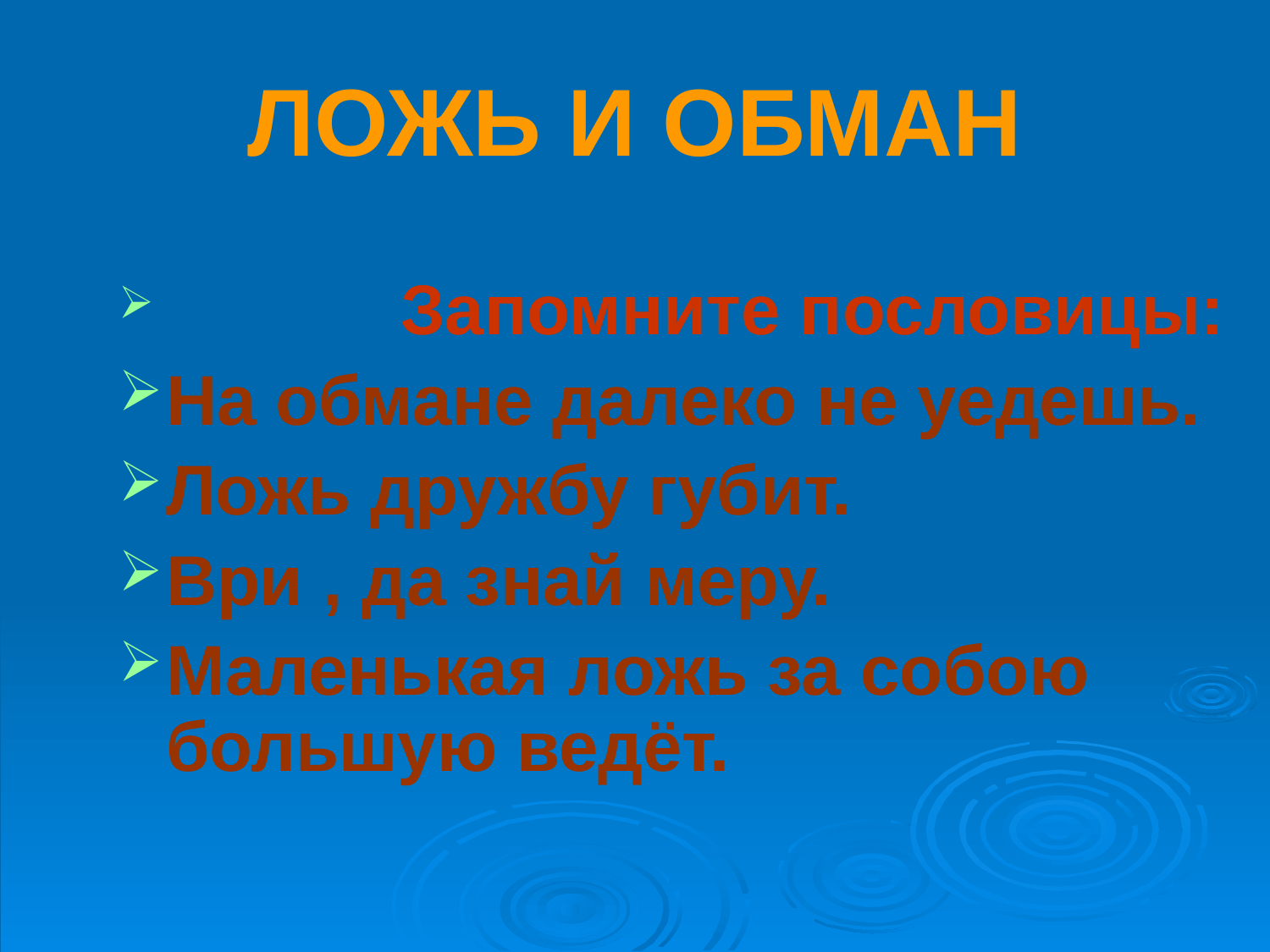

# ЛОЖЬ И ОБМАН
               Запомните пословицы:
На обмане далеко не уедешь.
Ложь дружбу губит.
Ври , да знай меру.
Маленькая ложь за собою большую ведёт.